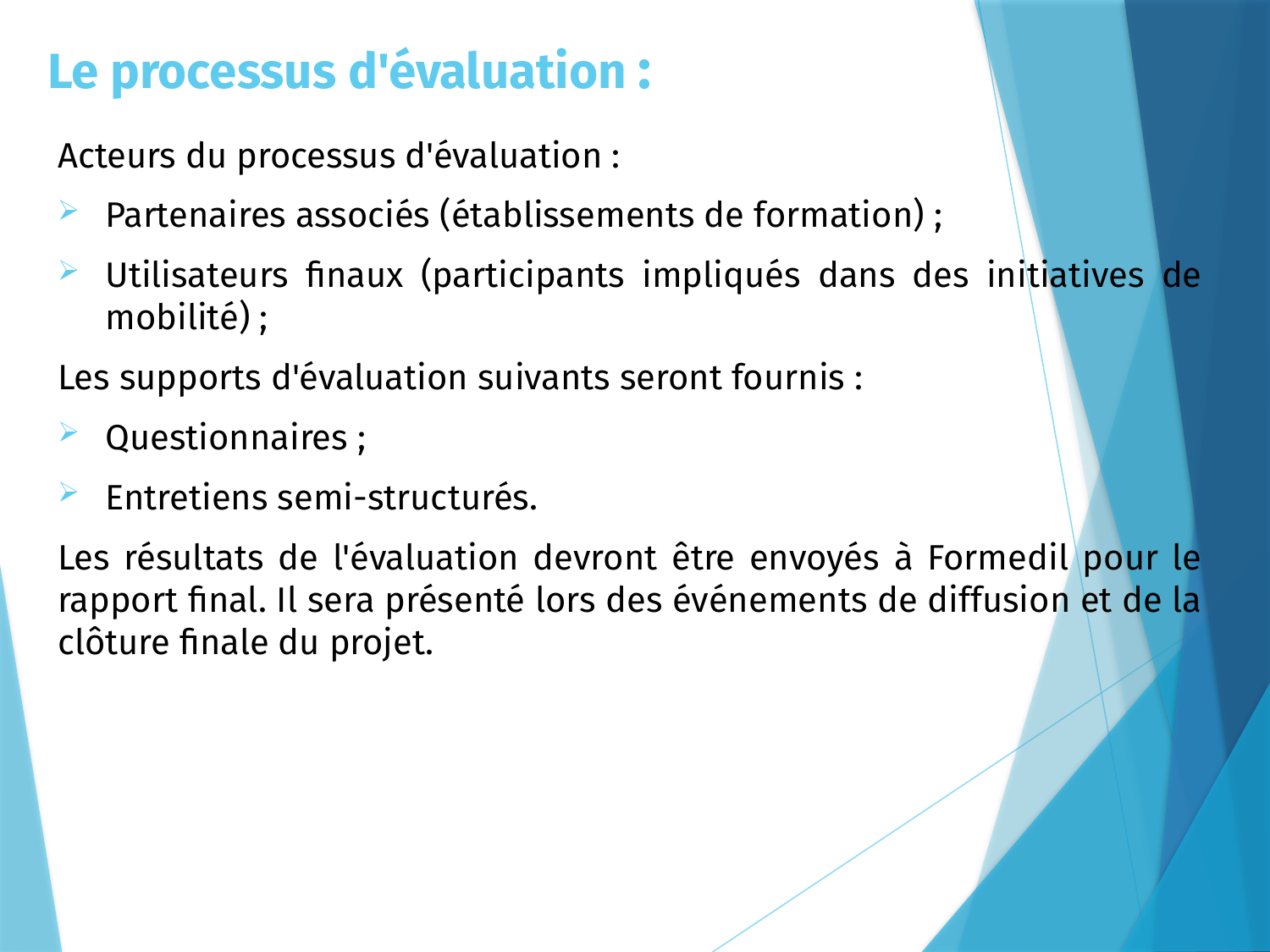

Le processus d'évaluation :
Acteurs du processus d'évaluation :
Partenaires associés (établissements de formation) ;
Utilisateurs finaux (participants impliqués dans des initiatives de mobilité) ;
Les supports d'évaluation suivants seront fournis :
Questionnaires ;
Entretiens semi-structurés.
Les résultats de l'évaluation devront être envoyés à Formedil pour le rapport final. Il sera présenté lors des événements de diffusion et de la clôture finale du projet.